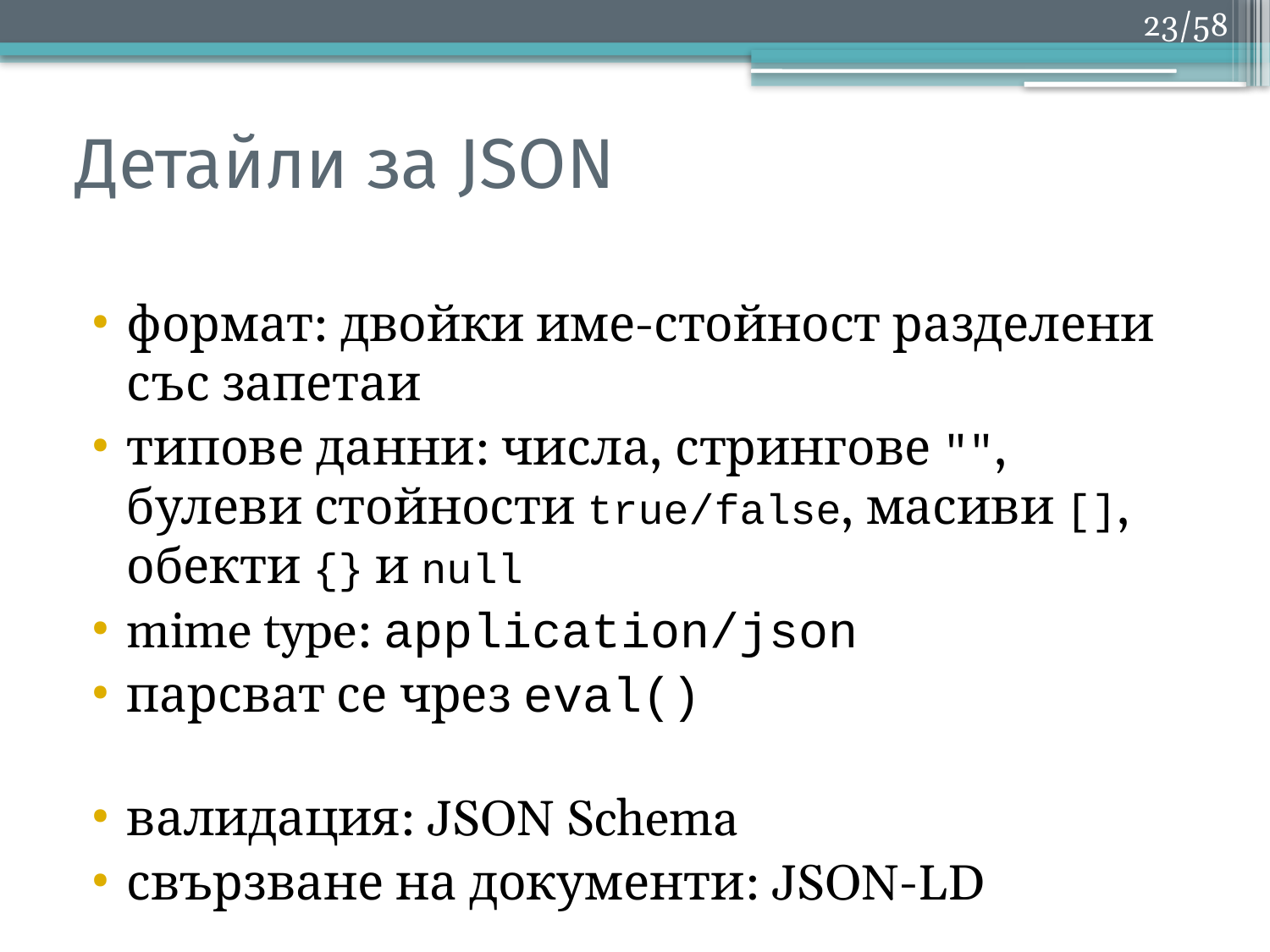

23/58
# Детайли за JSON
формат: двойки име-стойност разделени със запетаи
типове данни: числа, стрингове "", булеви стойности true/false, масиви [], обекти {} и null
mime type: application/json
парсват се чрез eval()
валидация: JSON Schema
свързване на документи: JSON-LD